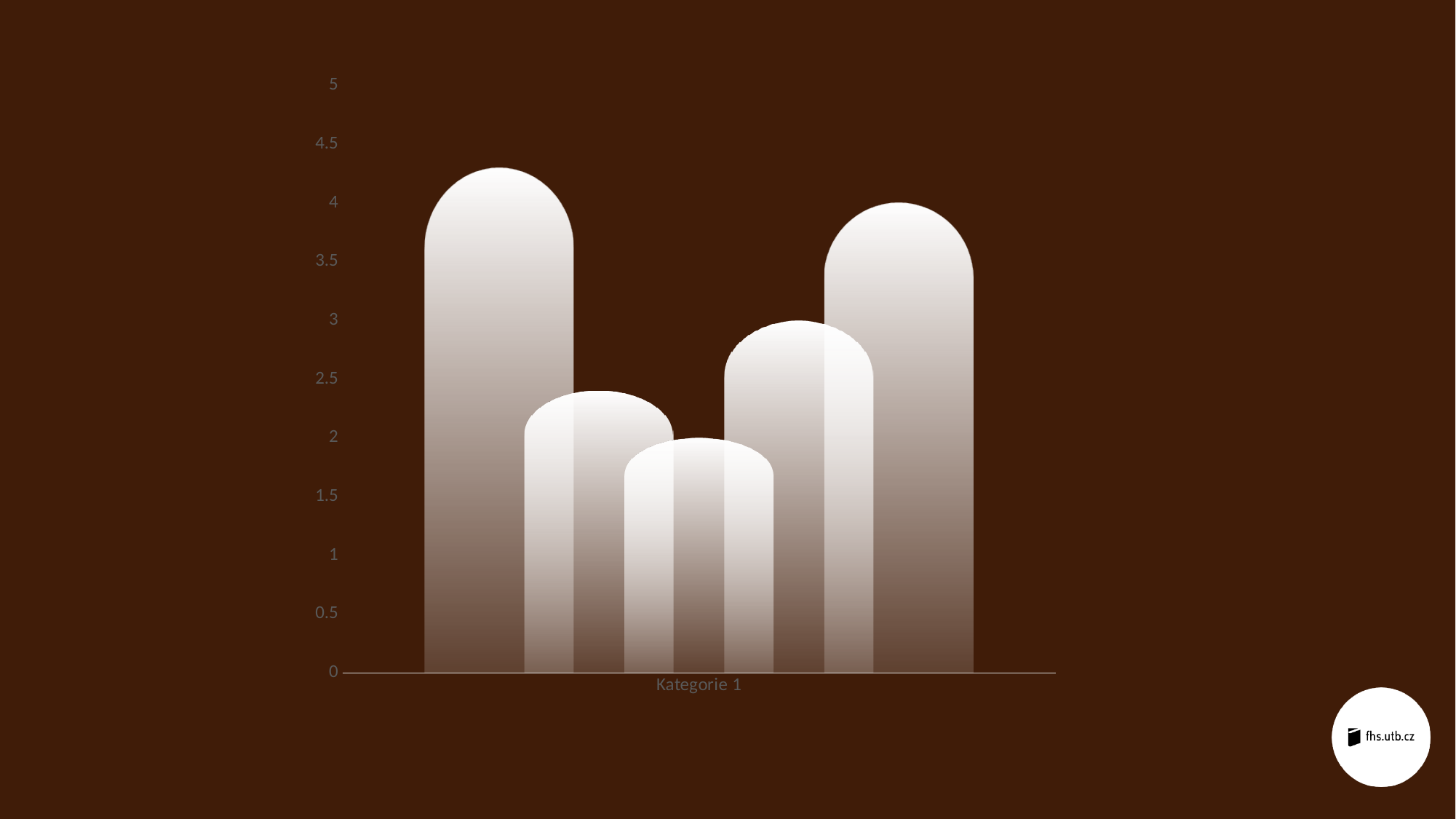

### Chart

| Category | Řada 1 | Řada 2 | Řada 3 | Řada 4 | Řada 5 |
|---|---|---|---|---|---|
| Kategorie 1 | 4.3 | 2.4 | 2.0 | 3.0 | 4.0 |